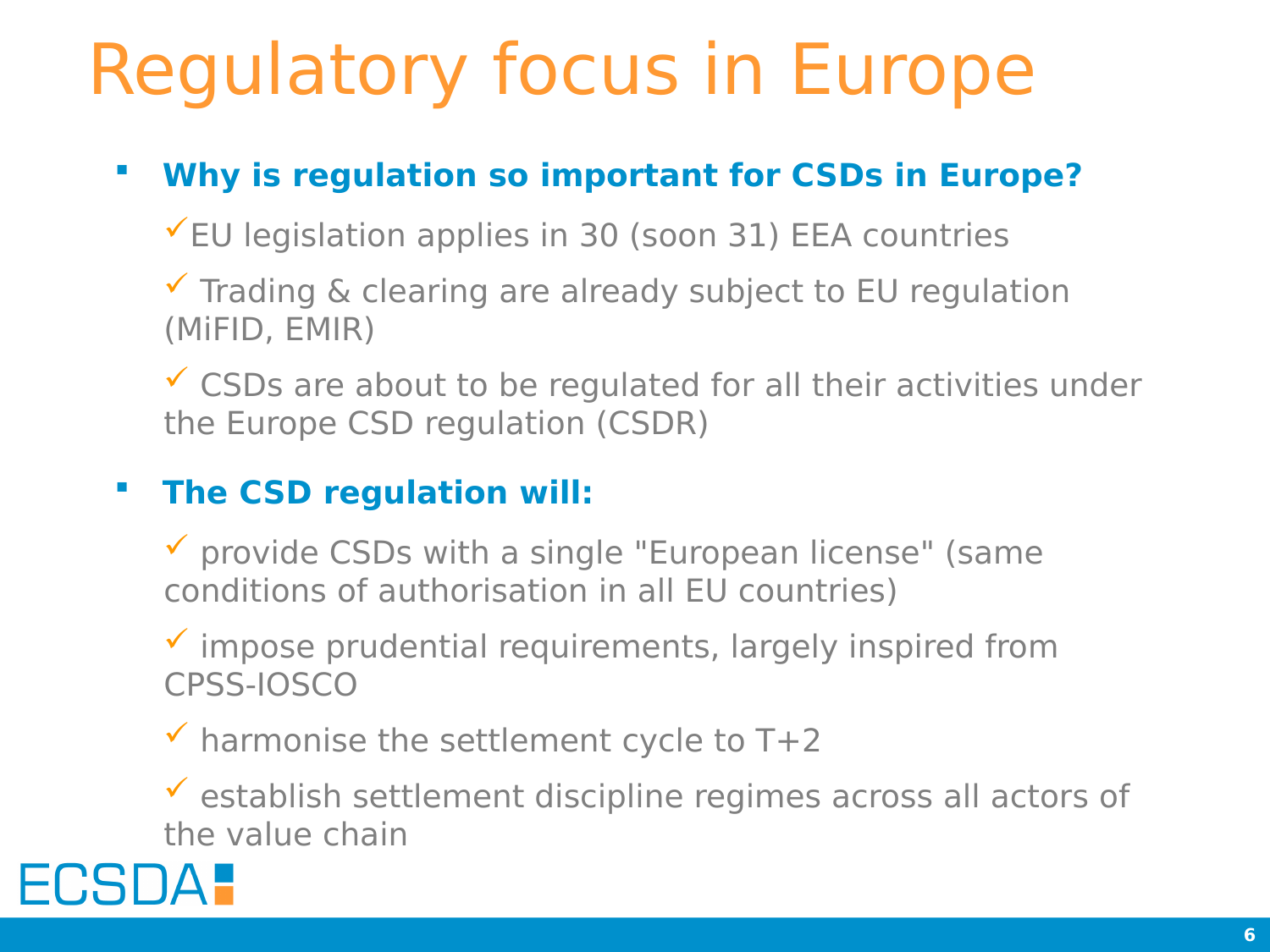

# Regulatory focus in Europe
Why is regulation so important for CSDs in Europe?
EU legislation applies in 30 (soon 31) EEA countries
 Trading & clearing are already subject to EU regulation  (MiFID, EMIR)
 CSDs are about to be regulated for all their activities under the Europe CSD regulation (CSDR)
The CSD regulation will:
 provide CSDs with a single "European license" (same conditions of authorisation in all EU countries)
 impose prudential requirements, largely inspired from CPSS-IOSCO
 harmonise the settlement cycle to T+2
 establish settlement discipline regimes across all actors of the value chain
6